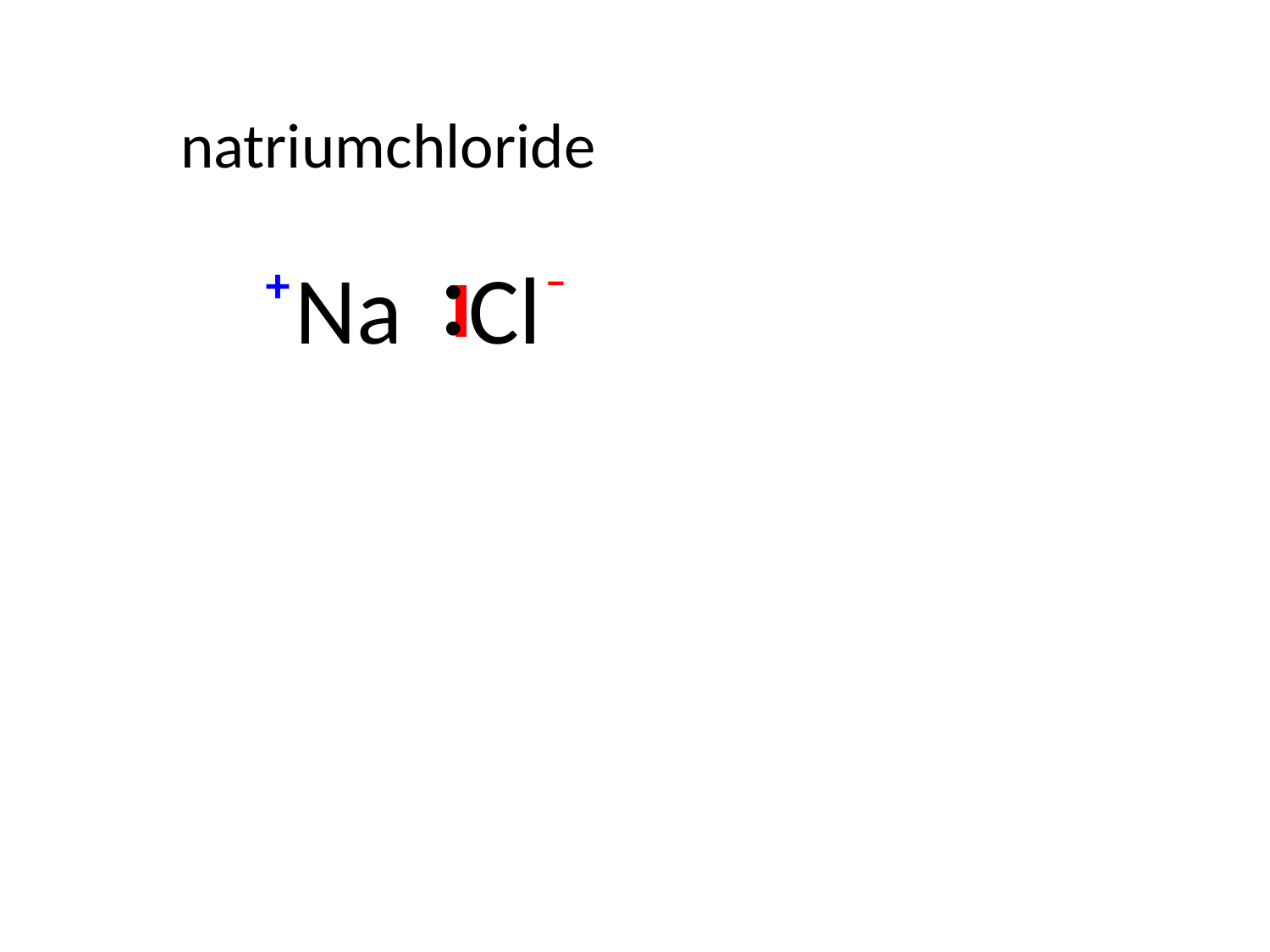

natriumchloride
. .
Na               Cl
δ+
‒